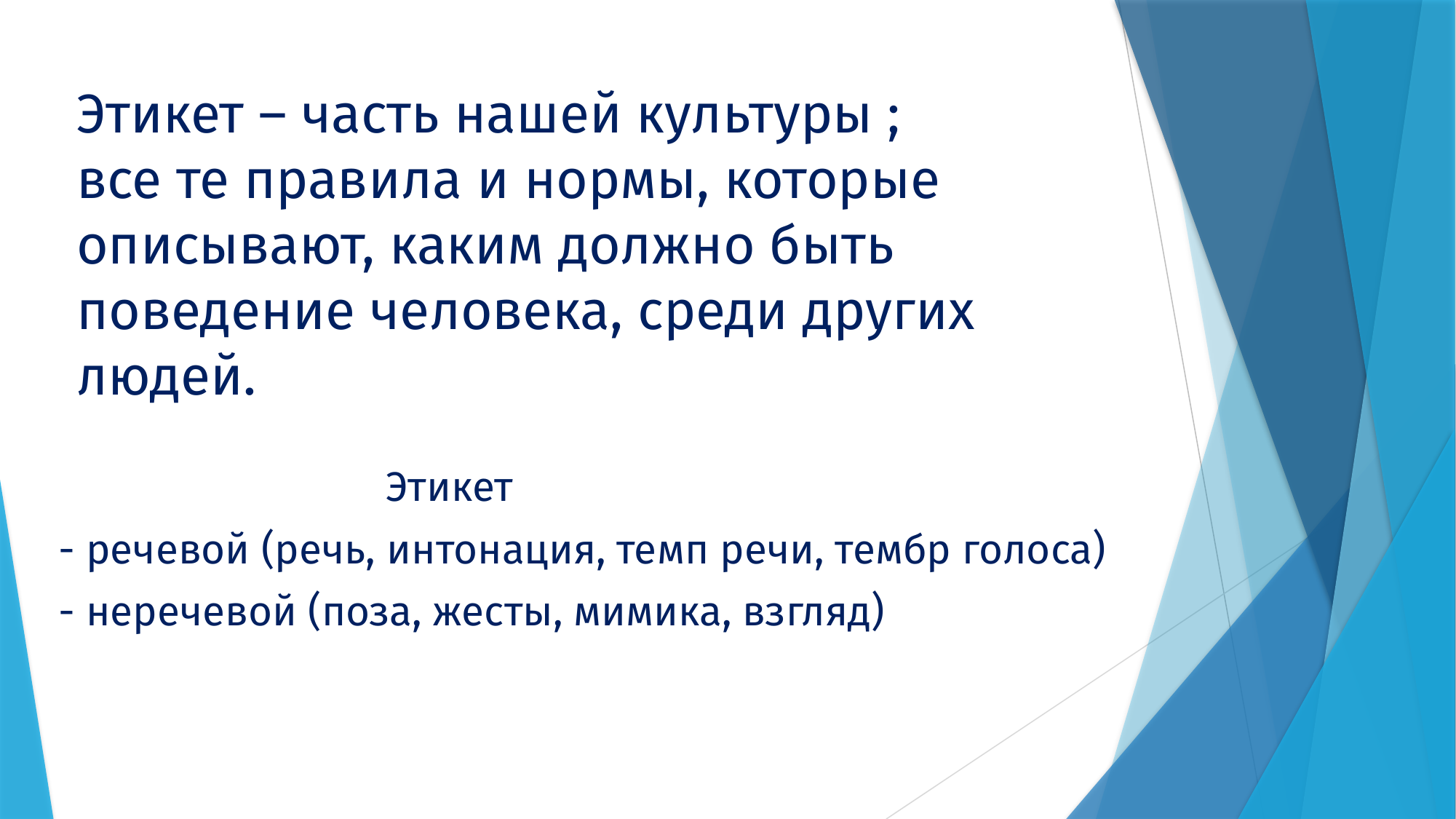

# Этикет – часть нашей культуры ; все те правила и нормы, которые описывают, каким должно быть поведение человека, среди других людей.

                              Этикет
- речевой (речь, интонация, темп речи, тембр голоса)
- неречевой (поза, жесты, мимика, взгляд)